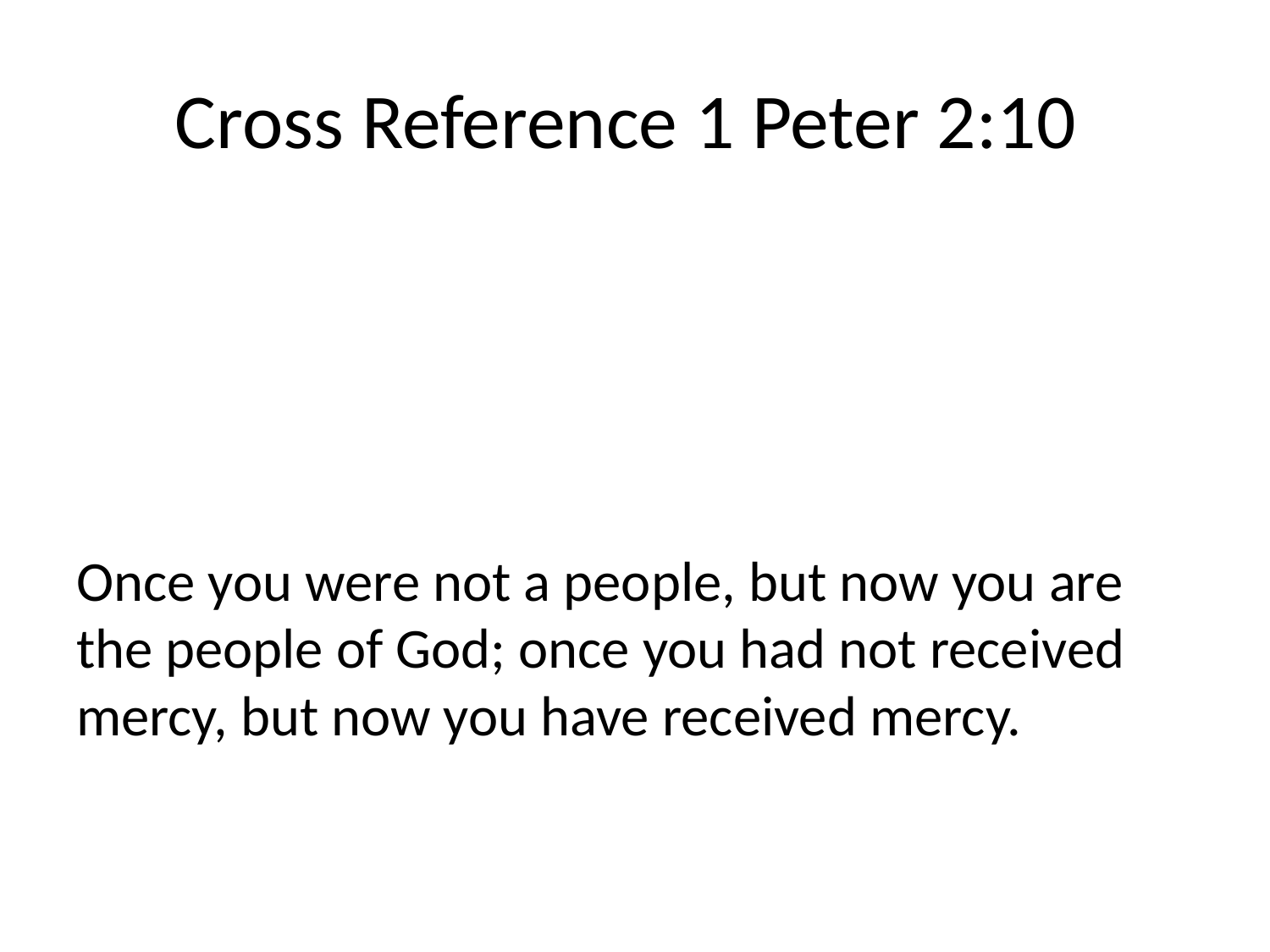

# Cross Reference 1 Peter 2:10

Once you were not a people, but now you are the people of God; once you had not received mercy, but now you have received mercy.